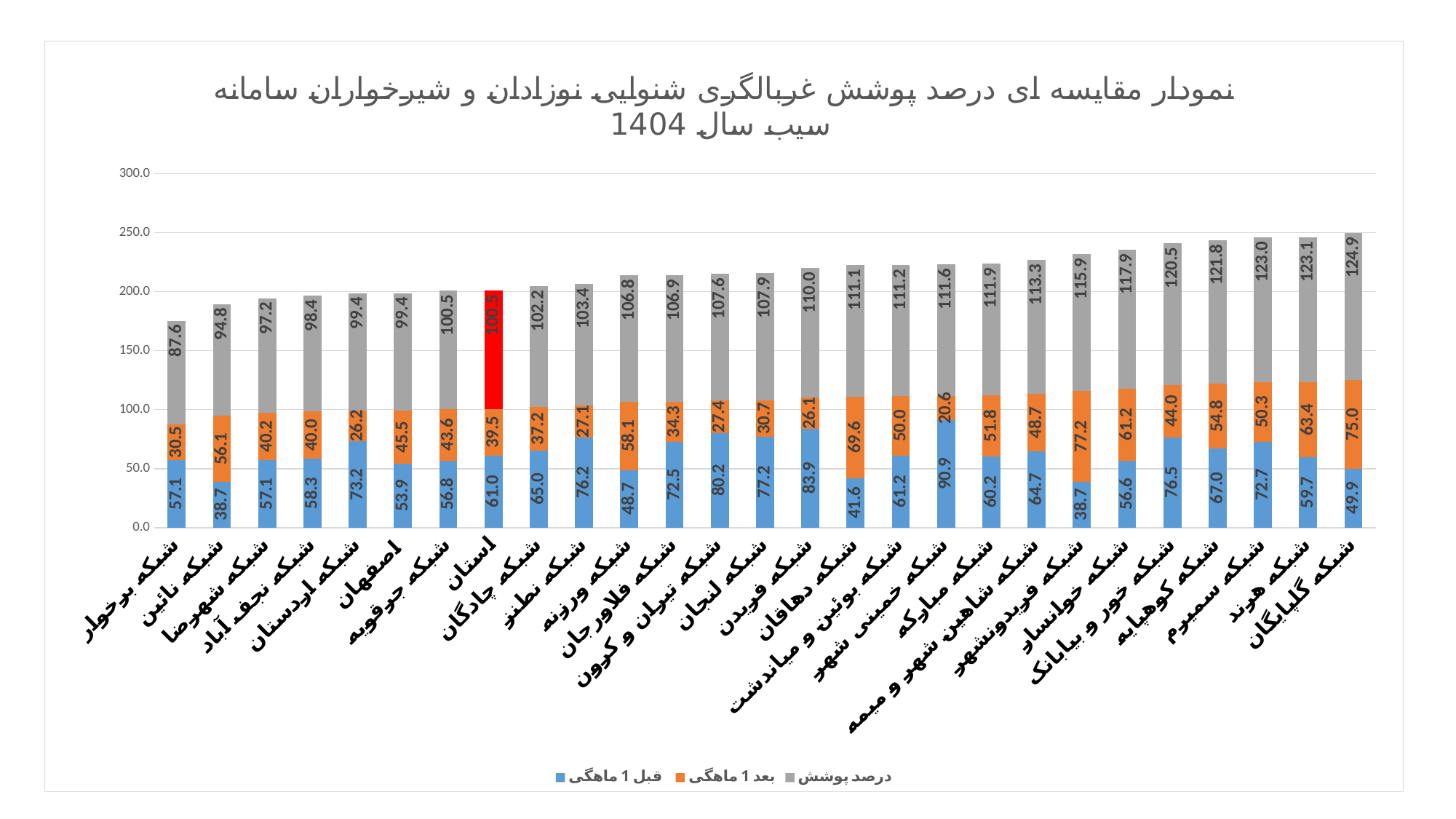

### Chart: نمودار مقایسه ای درصد پوشش غربالگری شنوایی نوزادان و شیرخواران سامانه سیب سال 1404

| Category | قبل 1 ماهگی  | بعد 1 ماهگی | درصد پوشش |
|---|---|---|---|
| شبکه برخوار | 57.079081632653065 | 30.548469387755098 | 87.62755102040816 |
| شبکه نائین | 38.67403314917127 | 56.077348066298335 | 94.7513812154696 |
| شبکه شهرضا | 57.0592538405267 | 40.160936356986106 | 97.2201901975128 |
| شبکه نجف آباد | 58.30886670581327 | 40.04697592483852 | 98.3558426306518 |
| شبکه اردستان | 73.2 | 26.190243902438993 | 99.390243902439 |
| اصفهان  | 53.9 | 45.490243902439 | 99.390243902439 |
| شبکه جرقویه | 56.81818181818182 | 43.63636363636363 | 100.45454545454545 |
| استان | 61.046704206690954 | 39.450399719098534 | 100.49710392578949 |
| شبکه چادگان | 65.0 | 37.22222222222223 | 102.22222222222223 |
| شبکه نطنز | 76.22739018087856 | 27.131782945736433 | 103.35917312661499 |
| شبکه ورزنه | 48.701298701298704 | 58.11688311688311 | 106.81818181818181 |
| شبکه فلاورجان | 72.5328330206379 | 34.33395872420263 | 106.86679174484053 |
| شبکه تیران و کرون | 80.21680216802169 | 27.37127371273712 | 107.58807588075881 |
| شبکه لنجان | 77.16701902748414 | 30.73995771670191 | 107.90697674418605 |
| شبکه فریدن | 83.90022675736961 | 26.077097505668945 | 109.97732426303855 |
| شبکه دهاقان | 41.554054054054056 | 69.59459459459458 | 111.14864864864865 |
| شبکه بوئین و میاندشت | 61.18421052631579 | 50.00000000000001 | 111.1842105263158 |
| شبکه خمینی شهر | 90.94749547374774 | 20.609535304767647 | 111.55703077851538 |
| شبکه مبارکه | 60.157932519741564 | 51.75879396984925 | 111.91672648959081 |
| شبکه شاهین شهر و میمه | 64.66019417475728 | 48.689320388349515 | 113.3495145631068 |
| شبکه فریدونشهر | 38.70967741935484 | 77.15053763440861 | 115.86021505376344 |
| شبکه خوانسار | 56.63265306122449 | 61.22448979591837 | 117.85714285714286 |
| شبکه خور و بیابانک | 76.5 | 44.0 | 120.5 |
| شبکه کوهپایه | 67.02127659574468 | 54.787234042553195 | 121.80851063829788 |
| شبکه سمیرم | 72.686230248307 | 50.33860045146727 | 123.02483069977427 |
| شبکه هرند | 59.70695970695971 | 63.36996336996337 | 123.07692307692308 |
| شبکه گلپایگان | 49.92721979621543 | 74.9636098981077 | 124.89082969432314 |